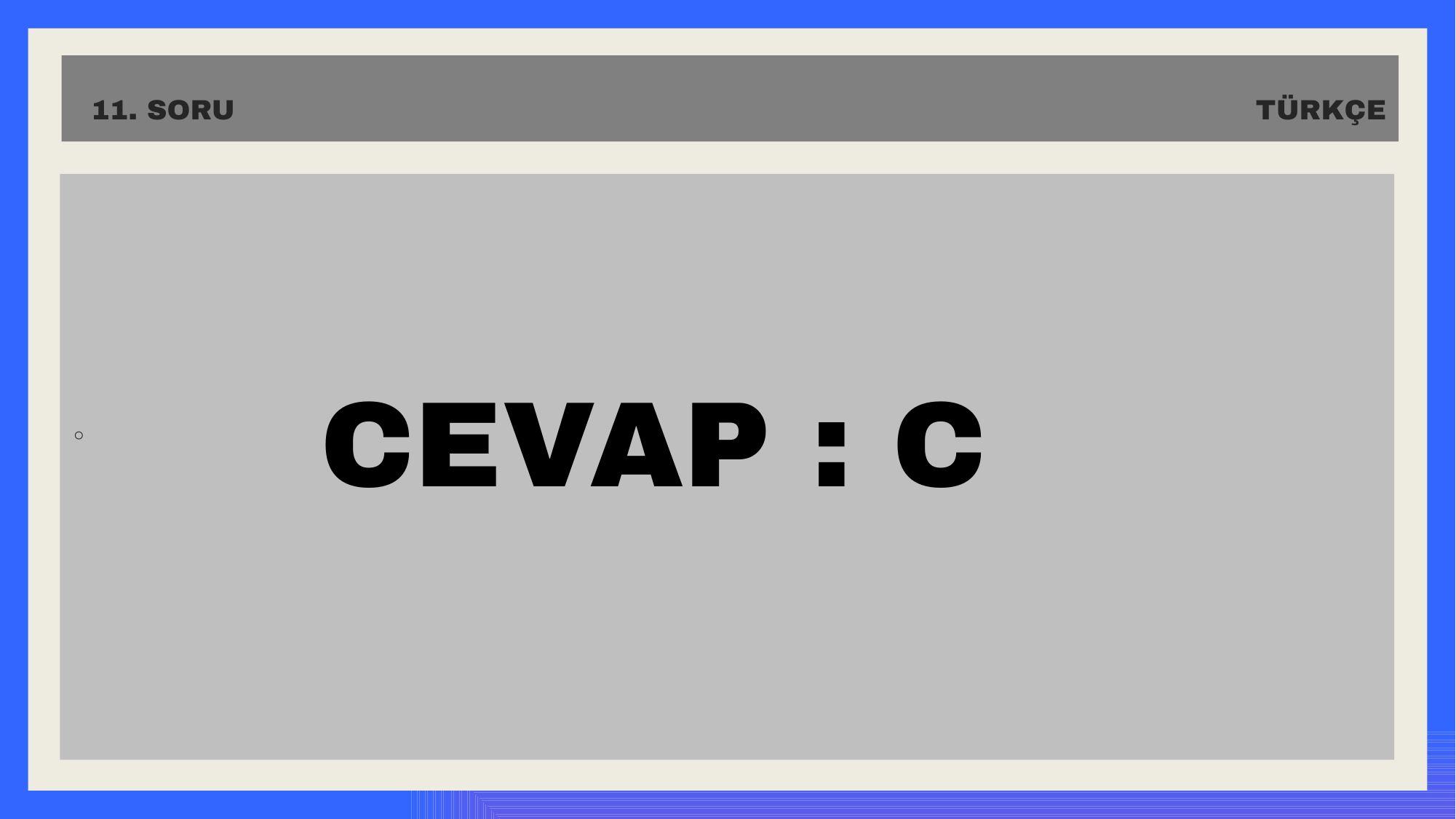

# 11. SORU                                                                                                              TÜRKÇE

                         CEVAP : C